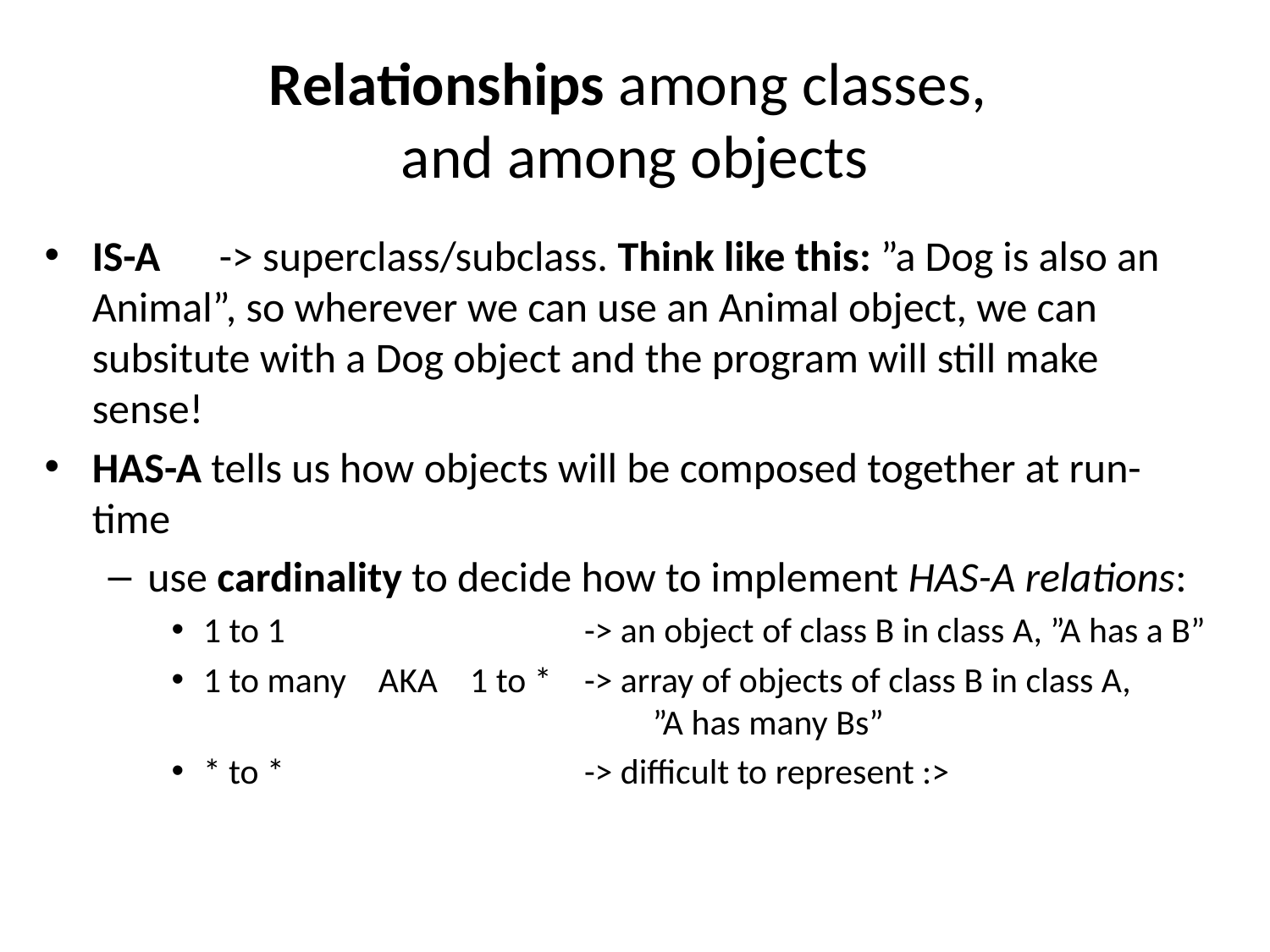

# Relationships among classes, and among objects
IS-A	-> superclass/subclass. Think like this: ”a Dog is also an Animal”, so wherever we can use an Animal object, we can subsitute with a Dog object and the program will still make sense!
HAS-A tells us how objects will be composed together at run-time
use cardinality to decide how to implement HAS-A relations:
1 to 1			-> an object of class B in class A, ”A has a B”
1 to many    AKA    1 to *	-> array of objects of class B in class A,
                                                        ”A has many Bs”
* to *   			-> difficult to represent :>